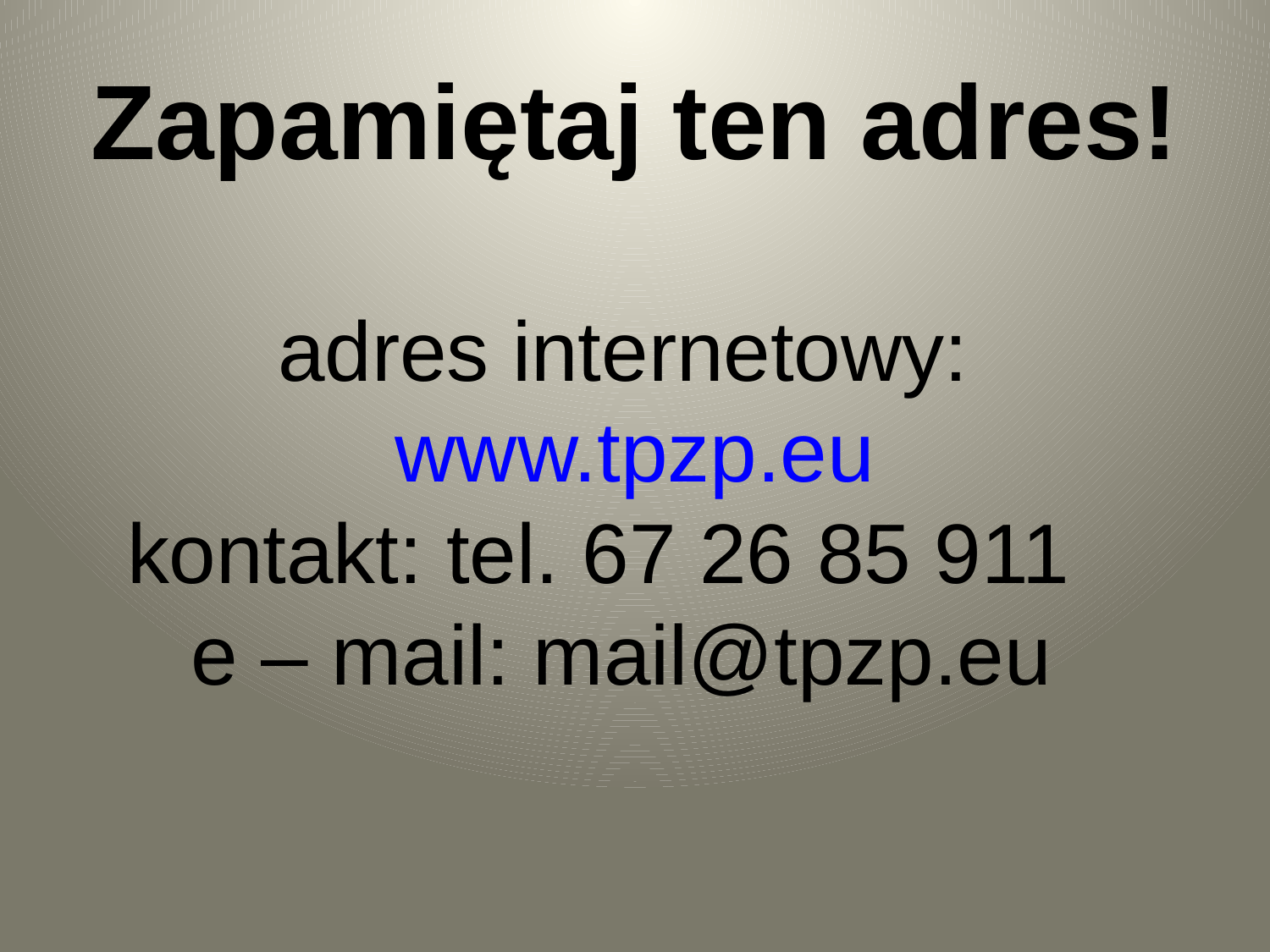

# Zapamiętaj ten adres!

adres internetowy: www.tpzp.eu
kontakt: tel. 67 26 85 911
e – mail: mail@tpzp.eu